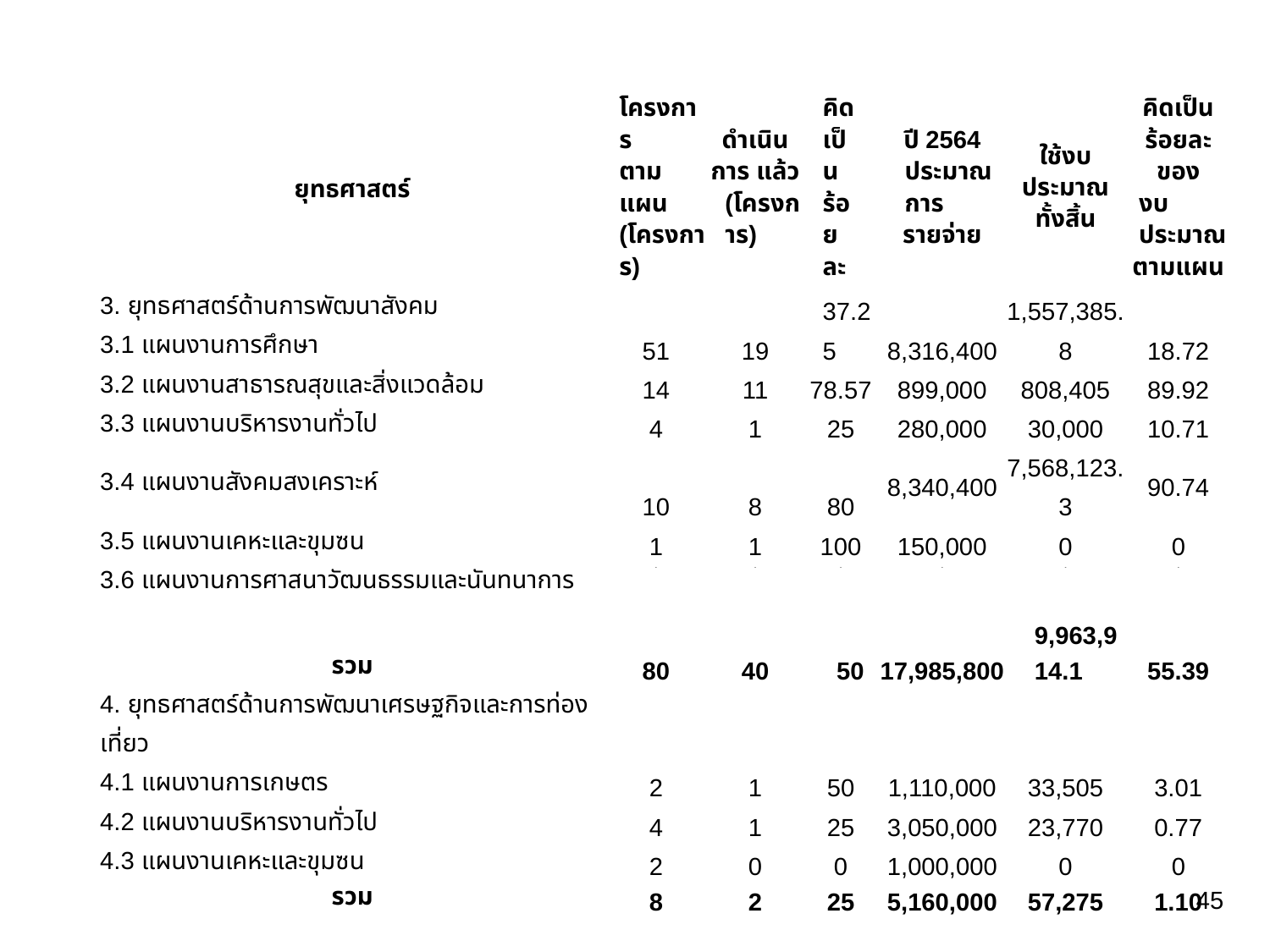

| ยุทธศาสตร์ | โครงการ ตามแผน (โครงการ) | ดำเนินการ แล้ว (โครงการ) | คิดเป็น ร้อยละ | ปี 2564 ประมาณการ รายจ่าย | ใช้งบประมาณ ทั้งสิ้น | คิดเป็น ร้อยละของ งบประมาณ ตามแผน |
| --- | --- | --- | --- | --- | --- | --- |
| 3. ยุทธศาสตร์ด้านการพัฒนาสังคม 3.1 แผนงานการศึกษา | 51 | 19 | 37.25 | 8,316,400 | 1,557,385.8 | 18.72 |
| 3.2 แผนงานสาธารณสุขและสิ่งแวดล้อม | 14 | 11 | 78.57 | 899,000 | 808,405 | 89.92 |
| 3.3 แผนงานบริหารงานทั่วไป | 4 | 1 | 25 | 280,000 | 30,000 | 10.71 |
| 3.4 แผนงานสังคมสงเคราะห์ | 10 | 8 | 80 | 8,340,400 | 7,568,123.3 | 90.74 |
| 3.5 แผนงานเคหะและขุมซน | 1 | 1 | 100 | 150,000 | 0 | 0 |
| 3.6 แผนงานการศาสนาวัฒนธรรมและนันทนาการ | - | - | - | - | - | - |
| รวม | 80 | 40 | 50 | 17,985,800 | 9,963,914.1 | 55.39 |
| 4. ยุทธศาสตร์ด้านการพัฒนาเศรษฐกิจและการท่องเที่ยว 4.1 แผนงานการเกษตร | 2 | 1 | 50 | 1,110,000 | 33,505 | 3.01 |
| 4.2 แผนงานบริหารงานทั่วไป | 4 | 1 | 25 | 3,050,000 | 23,770 | 0.77 |
| 4.3 แผนงานเคหะและขุมซน | 2 | 0 | 0 | 1,000,000 | 0 | 0 |
| รวม | 8 | 2 | 25 | 5,160,000 | 57,275 | 1.10 |
45